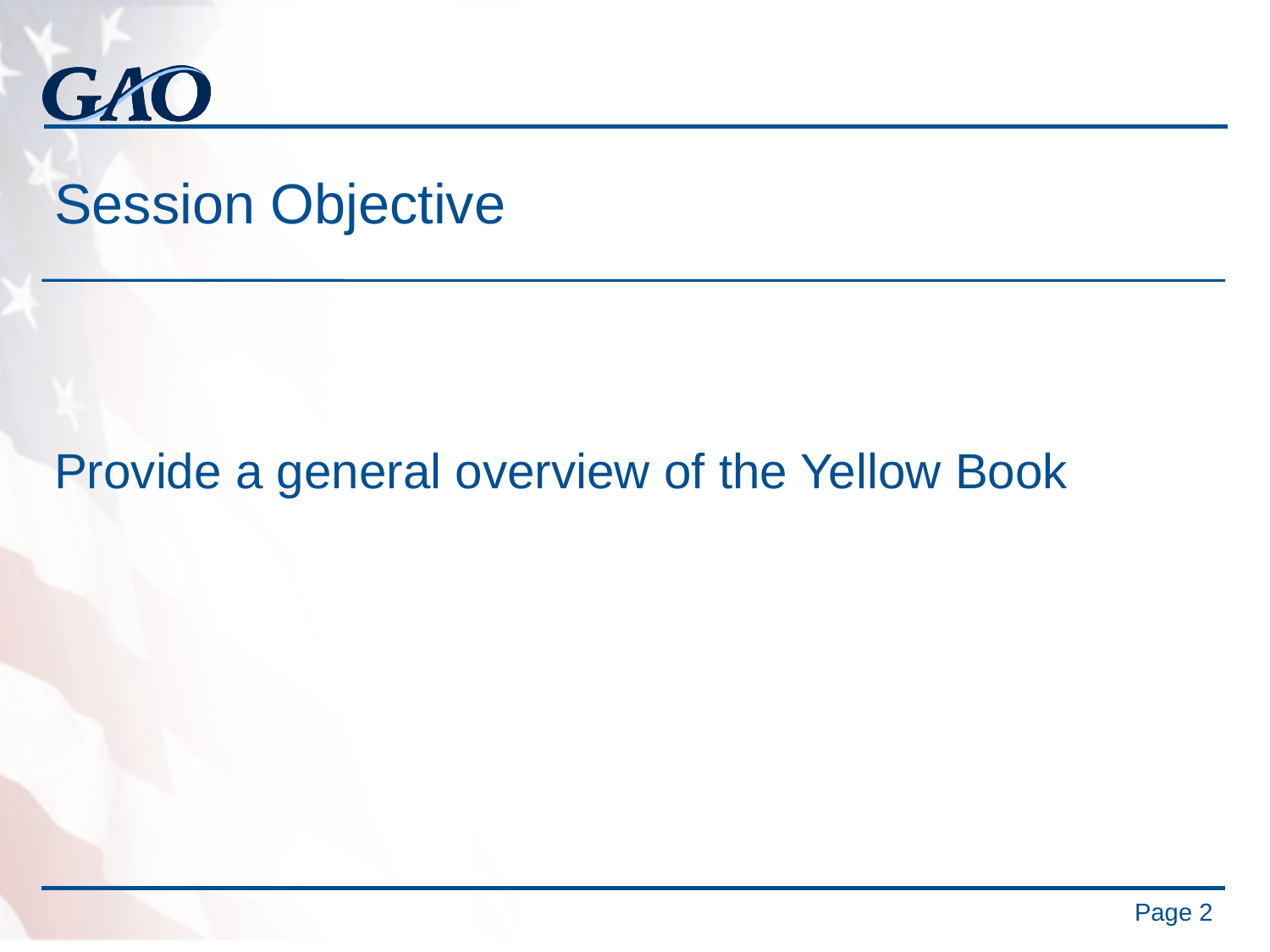

# Session Objective

Provide a general overview of the Yellow Book

2